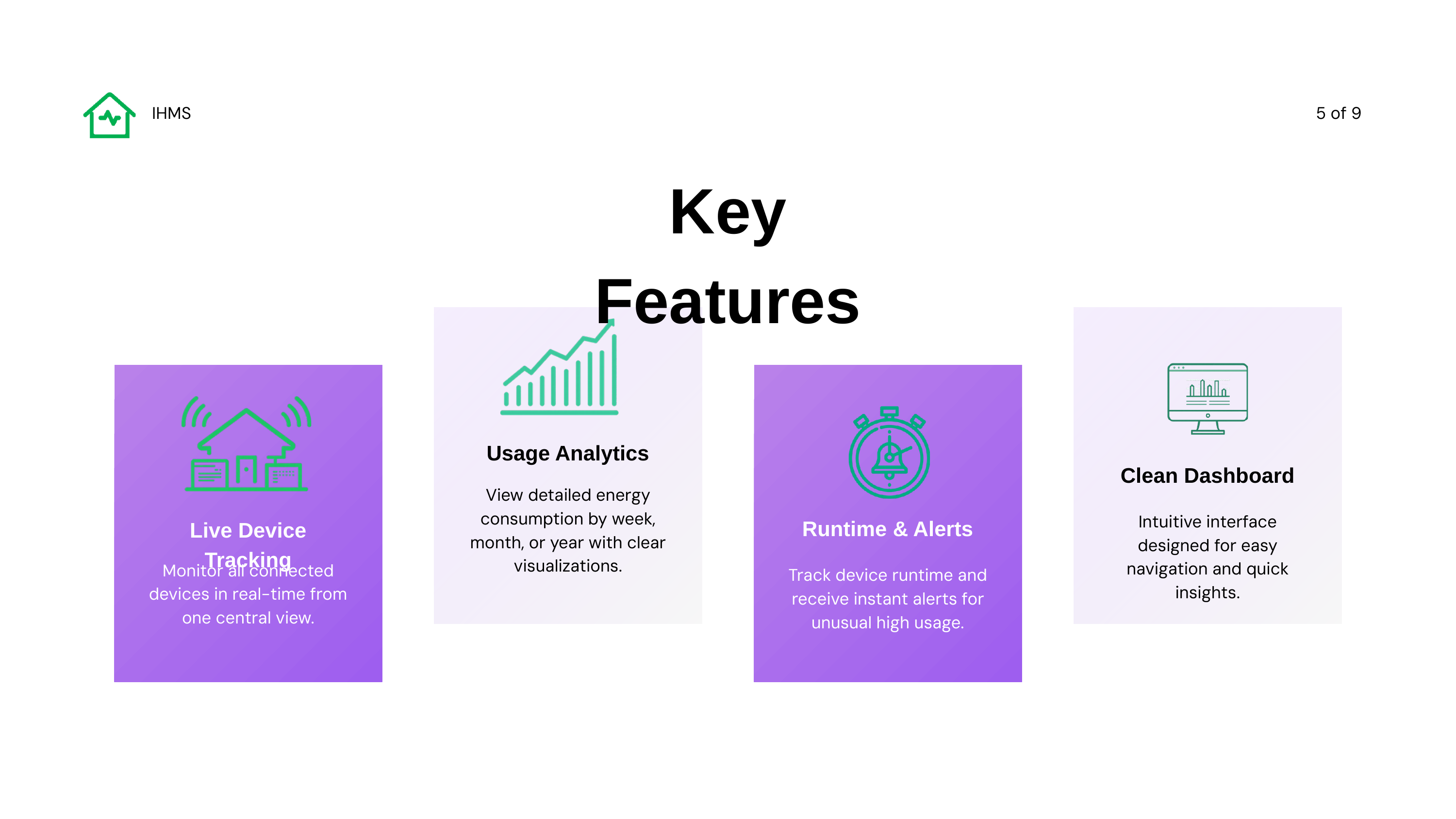

IHMS
5 of 9
Key Features

Usage Analytics
Clean Dashboard
View detailed energy consumption by week, month, or year with clear visualizations.
Intuitive interface designed for easy navigation and quick insights.
Runtime & Alerts
Live Device Tracking
Monitor all connected devices in real-time from one central view.
Track device runtime and receive instant alerts for unusual high usage.